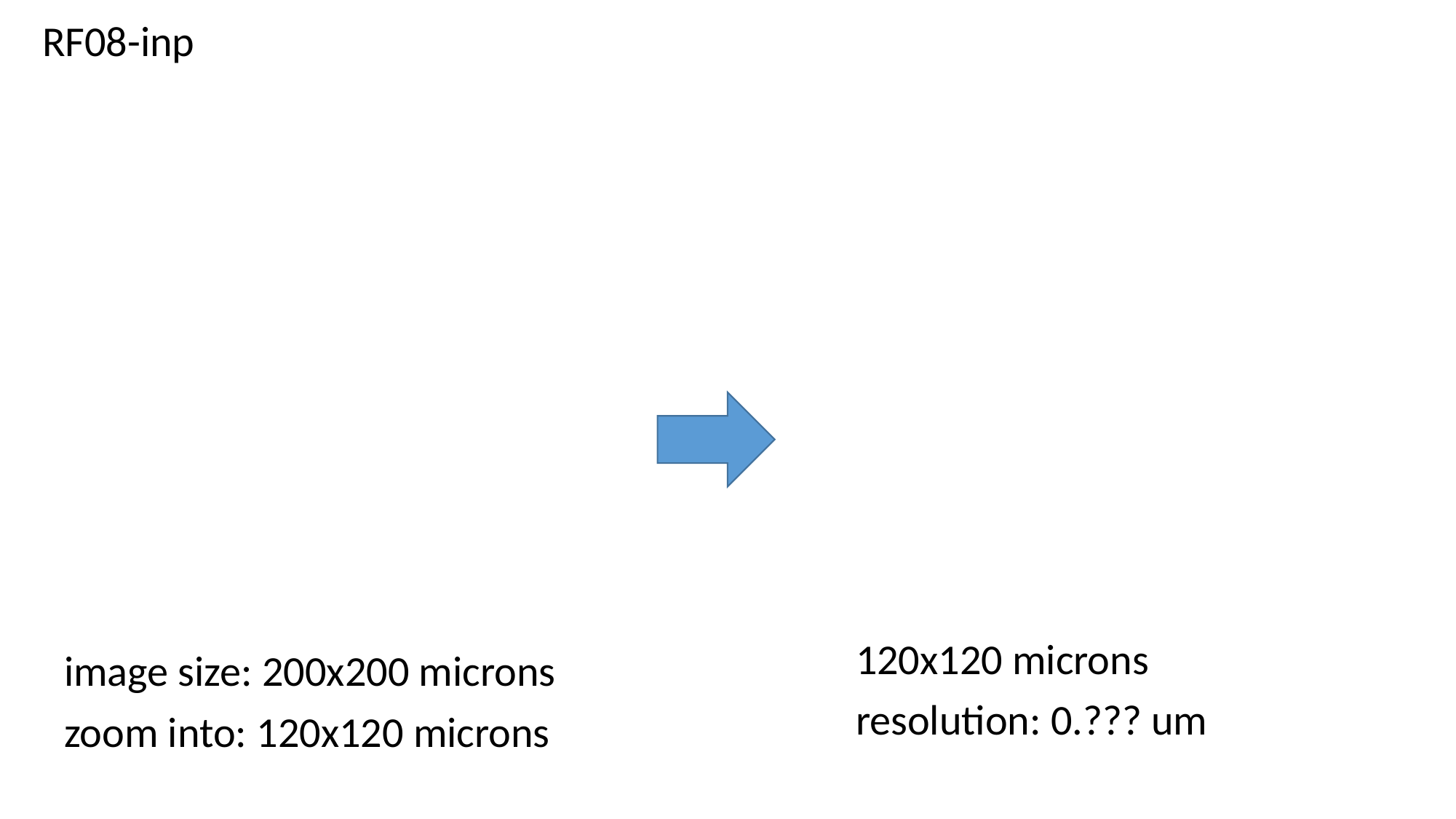

RF08-inp

120x120 microns
resolution: 0.??? um
image size: 200x200 microns
zoom into: 120x120 microns